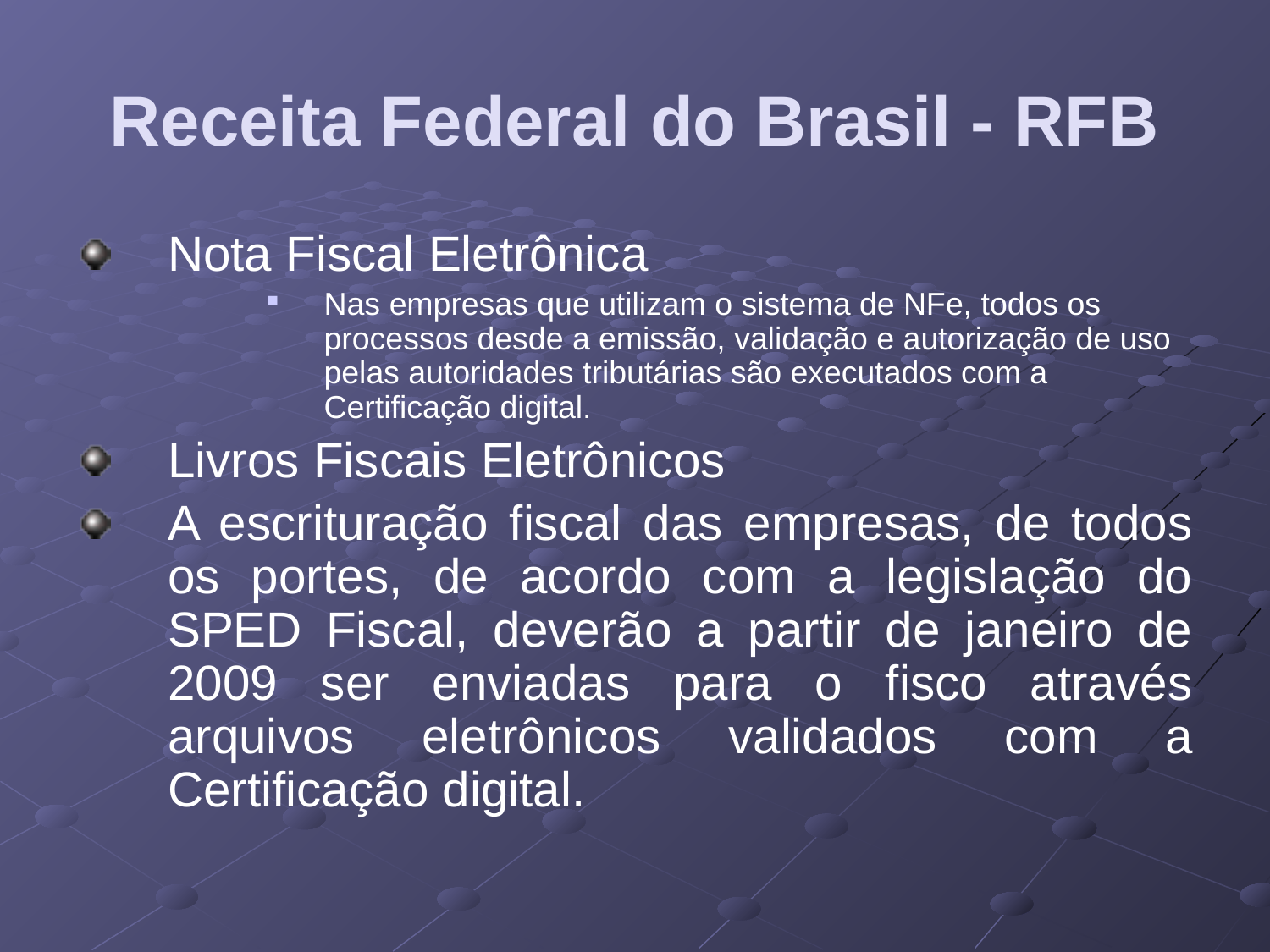

# Receita Federal do Brasil - RFB
Nota Fiscal Eletrônica
Nas empresas que utilizam o sistema de NFe, todos os processos desde a emissão, validação e autorização de uso pelas autoridades tributárias são executados com a Certificação digital.
Livros Fiscais Eletrônicos
A escrituração fiscal das empresas, de todos os portes, de acordo com a legislação do SPED Fiscal, deverão a partir de janeiro de 2009 ser enviadas para o fisco através arquivos eletrônicos validados com a Certificação digital.